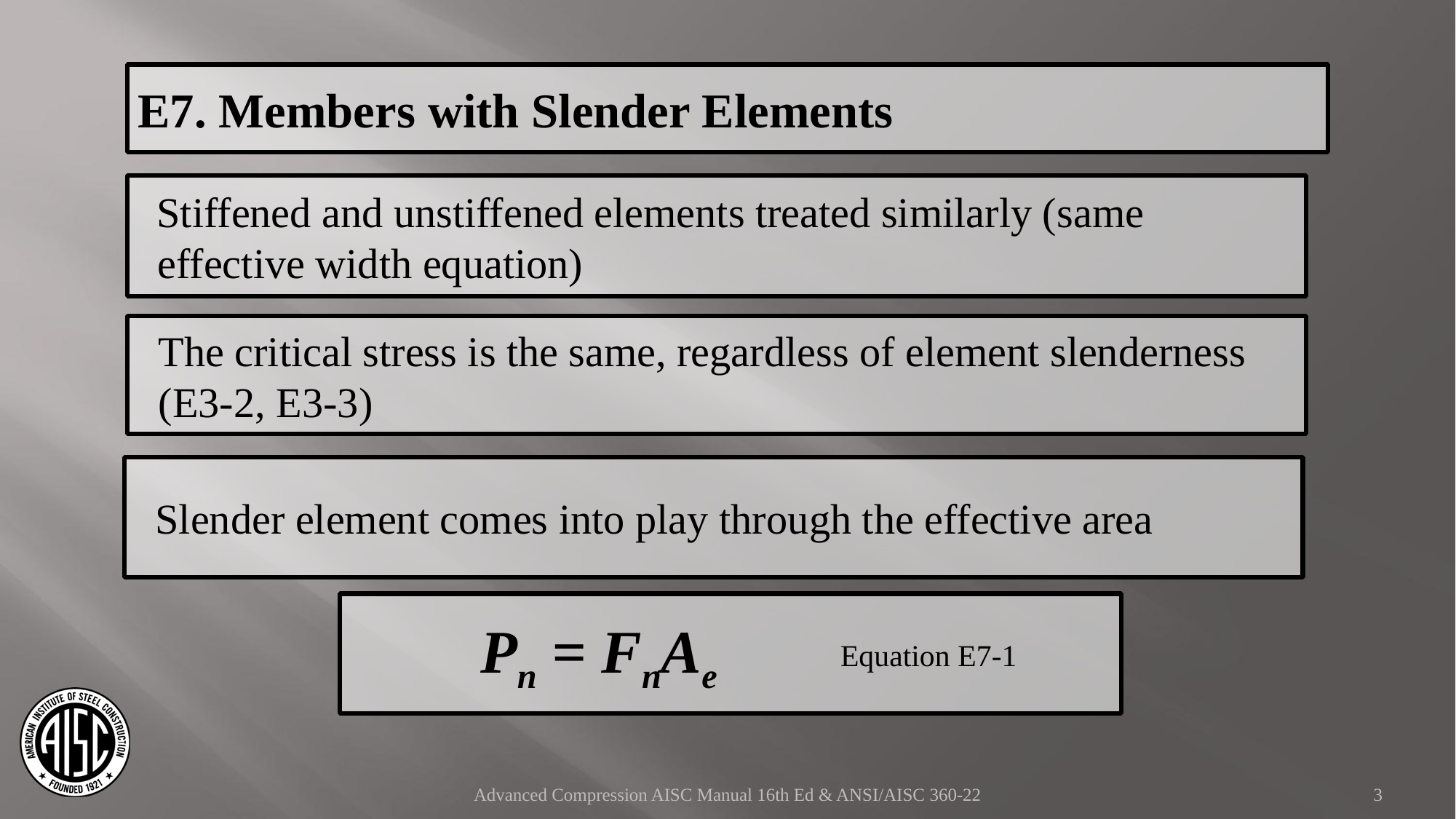

E7. Members with Slender Elements
Stiffened and unstiffened elements treated similarly (same effective width equation)
The critical stress is the same, regardless of element slenderness (E3-2, E3-3)
Slender element comes into play through the effective area
	Pn = FnAe
Equation E7-1
Advanced Compression AISC Manual 16th Ed & ANSI/AISC 360-22
3